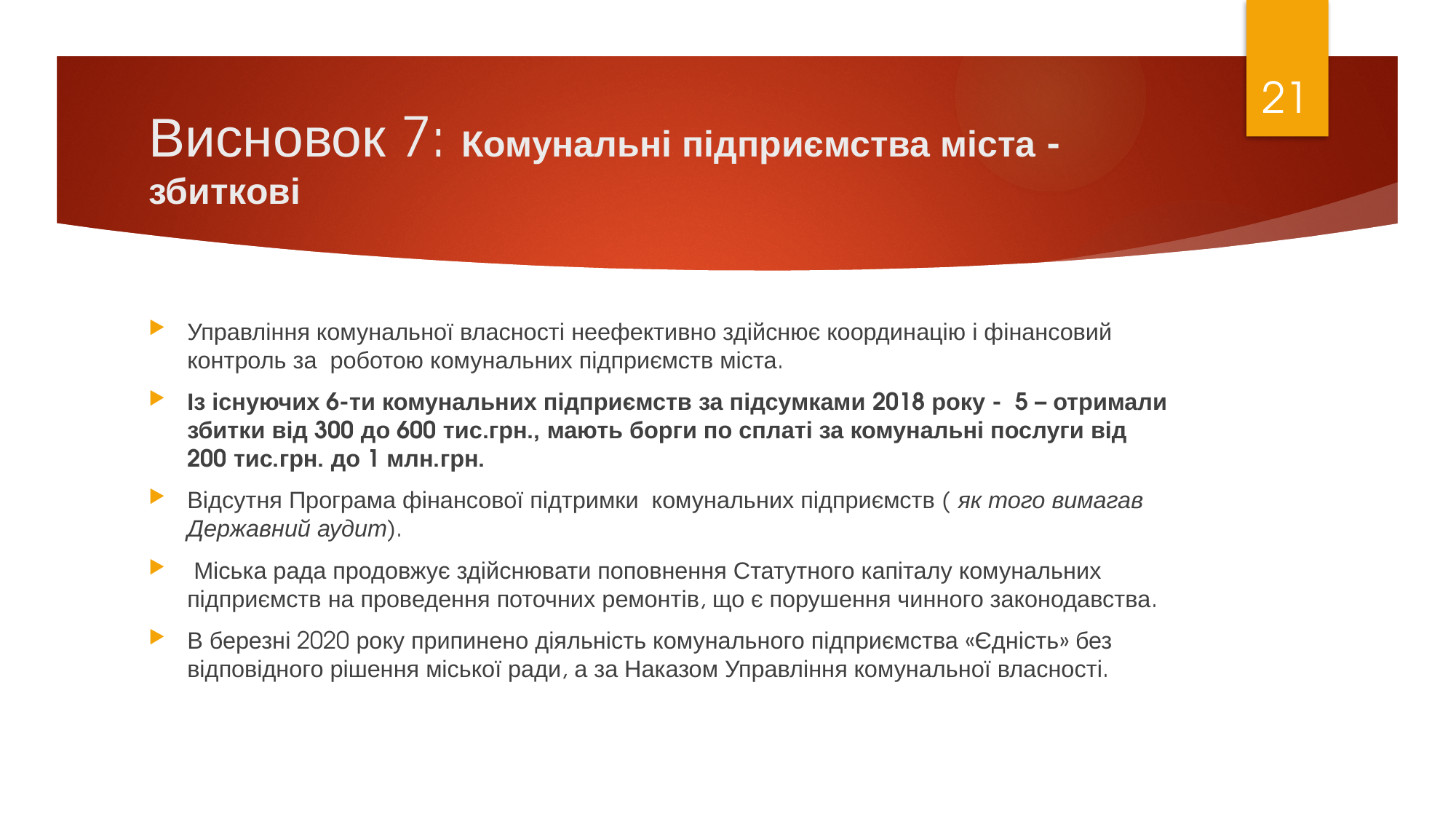

21
# Висновок 7: Комунальні підприємства міста - збиткові
Управління комунальної власності неефективно здійснює координацію і фінансовий контроль за  роботою комунальних підприємств міста.
Із існуючих 6-ти комунальних підприємств за підсумками 2018 року -  5 – отримали збитки від 300 до 600 тис.грн., мають борги по сплаті за комунальні послуги від 200 тис.грн. до 1 млн.грн.
Відсутня Програма фінансової підтримки  комунальних підприємств ( як того вимагав Державний аудит).
 Міська рада продовжує здійснювати поповнення Статутного капіталу комунальних підприємств на проведення поточних ремонтів, що є порушення чинного законодавства.
В березні 2020 року припинено діяльність комунального підприємства «Єдність» без відповідного рішення міської ради, а за Наказом Управління комунальної власності.